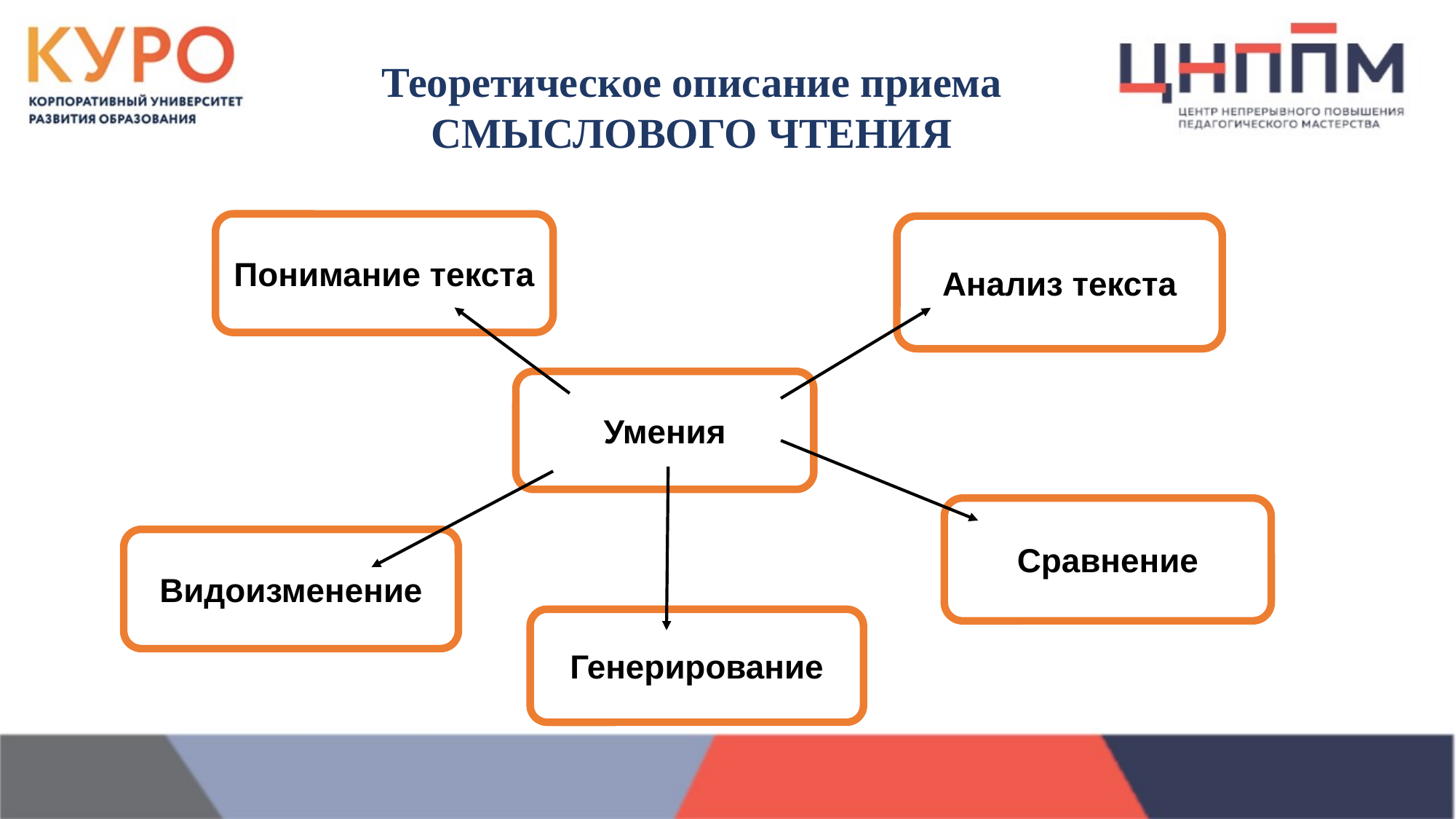

Теоретическое описание приема
СМЫСЛОВОГО ЧТЕНИЯ
Понимание текста
Анализ текста
Умения
Сравнение
Видоизменение
Генерирование